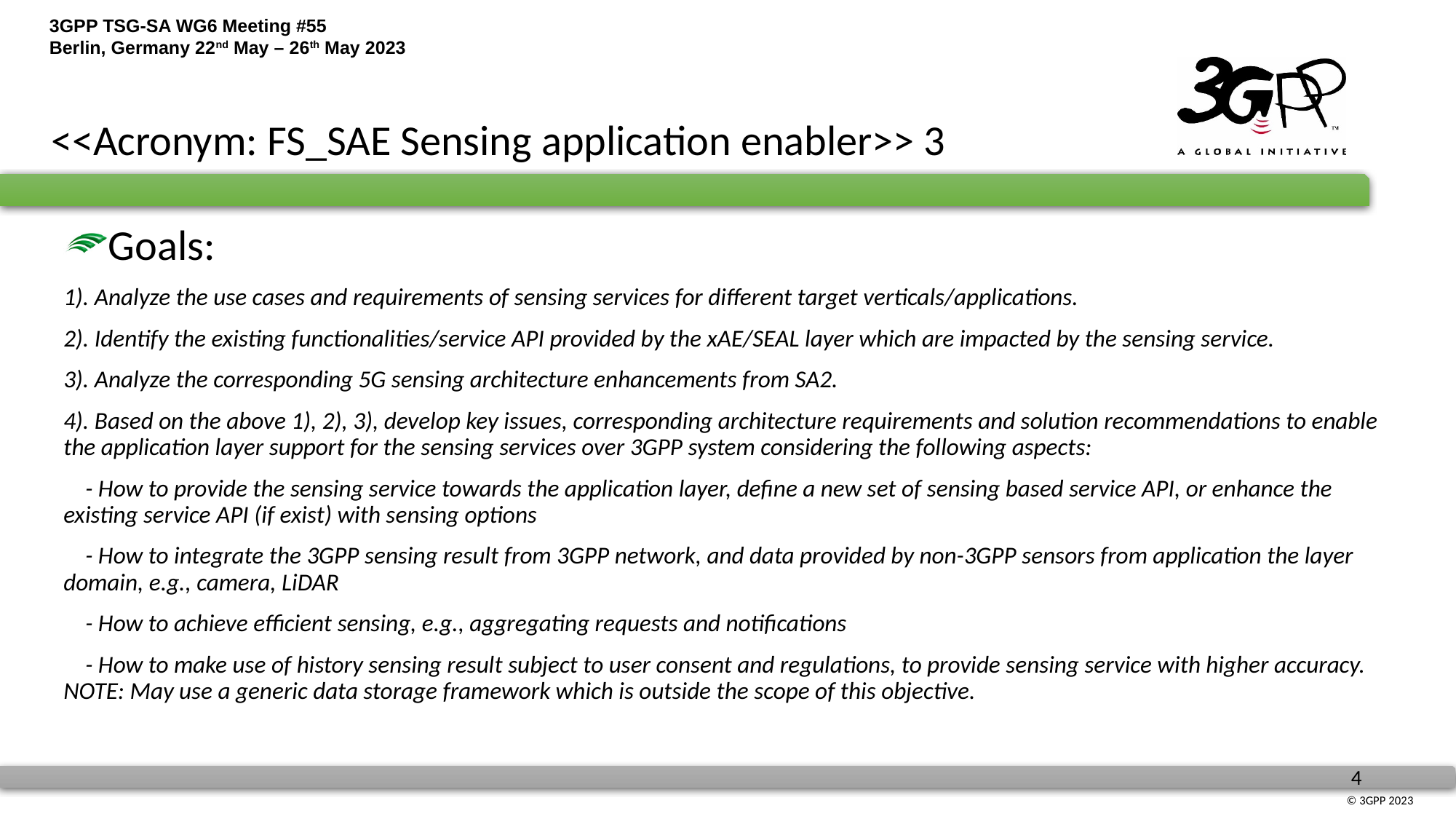

# <<Acronym: FS_SAE Sensing application enabler>> 3
Goals:
1). Analyze the use cases and requirements of sensing services for different target verticals/applications.
2). Identify the existing functionalities/service API provided by the xAE/SEAL layer which are impacted by the sensing service.
3). Analyze the corresponding 5G sensing architecture enhancements from SA2.
4). Based on the above 1), 2), 3), develop key issues, corresponding architecture requirements and solution recommendations to enable the application layer support for the sensing services over 3GPP system considering the following aspects:
    - How to provide the sensing service towards the application layer, define a new set of sensing based service API, or enhance the existing service API (if exist) with sensing options
    - How to integrate the 3GPP sensing result from 3GPP network, and data provided by non-3GPP sensors from application the layer domain, e.g., camera, LiDAR
    - How to achieve efficient sensing, e.g., aggregating requests and notifications
    - How to make use of history sensing result subject to user consent and regulations, to provide sensing service with higher accuracy. NOTE: May use a generic data storage framework which is outside the scope of this objective.